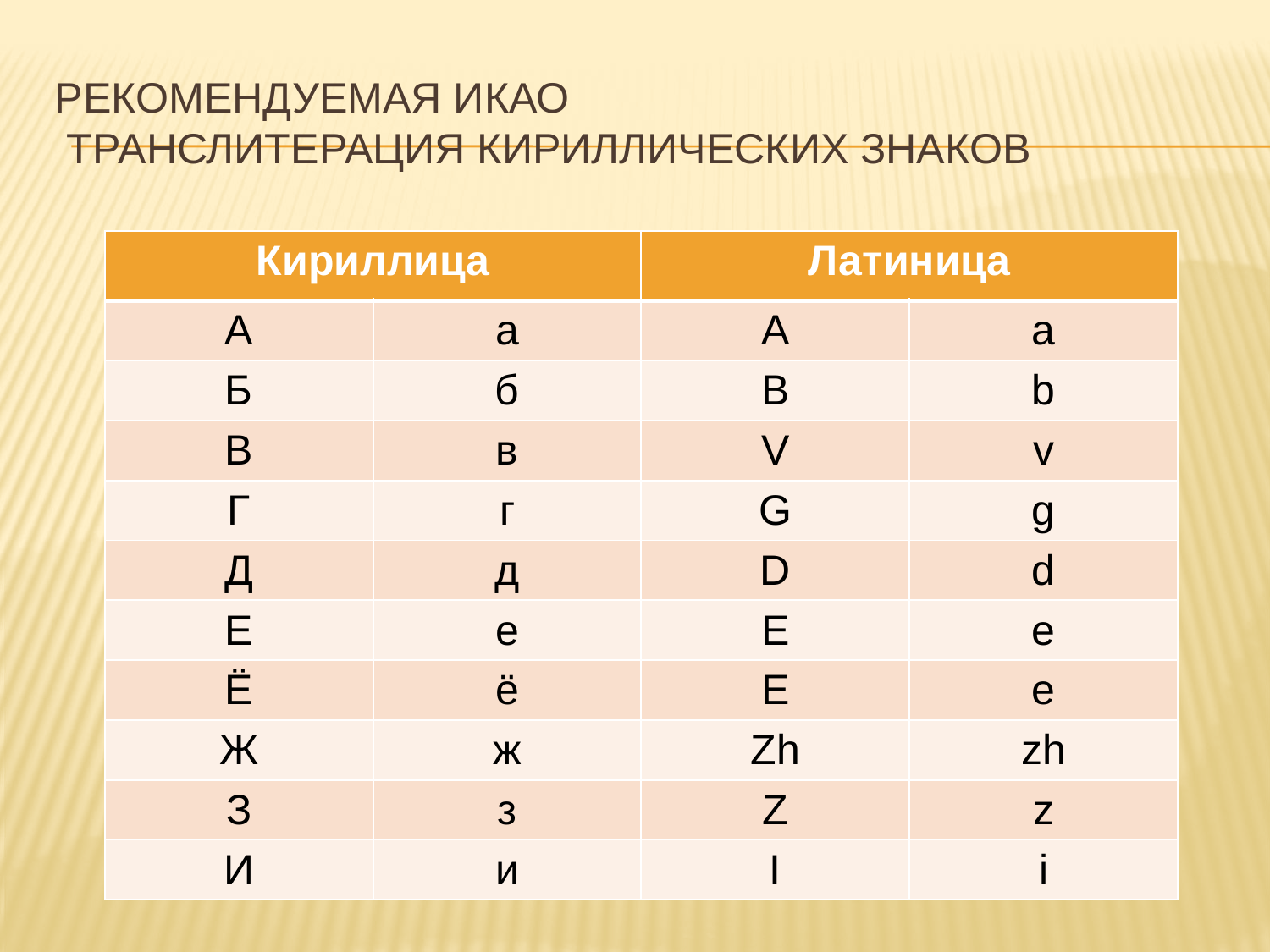

# Рекомендуемая ИКАО транслитерация кириллических знаков
| Кириллица |  | Латиница |  |
| --- | --- | --- | --- |
| А | а | A | a |
| Б | б | B | b |
| В | в | V | v |
| Г | г | G | g |
| Д | д | D | d |
| Е | е | E | e |
| Ё | ё | E | e |
| Ж | ж | Zh | zh |
| З | з | Z | z |
| И | и | I | i |